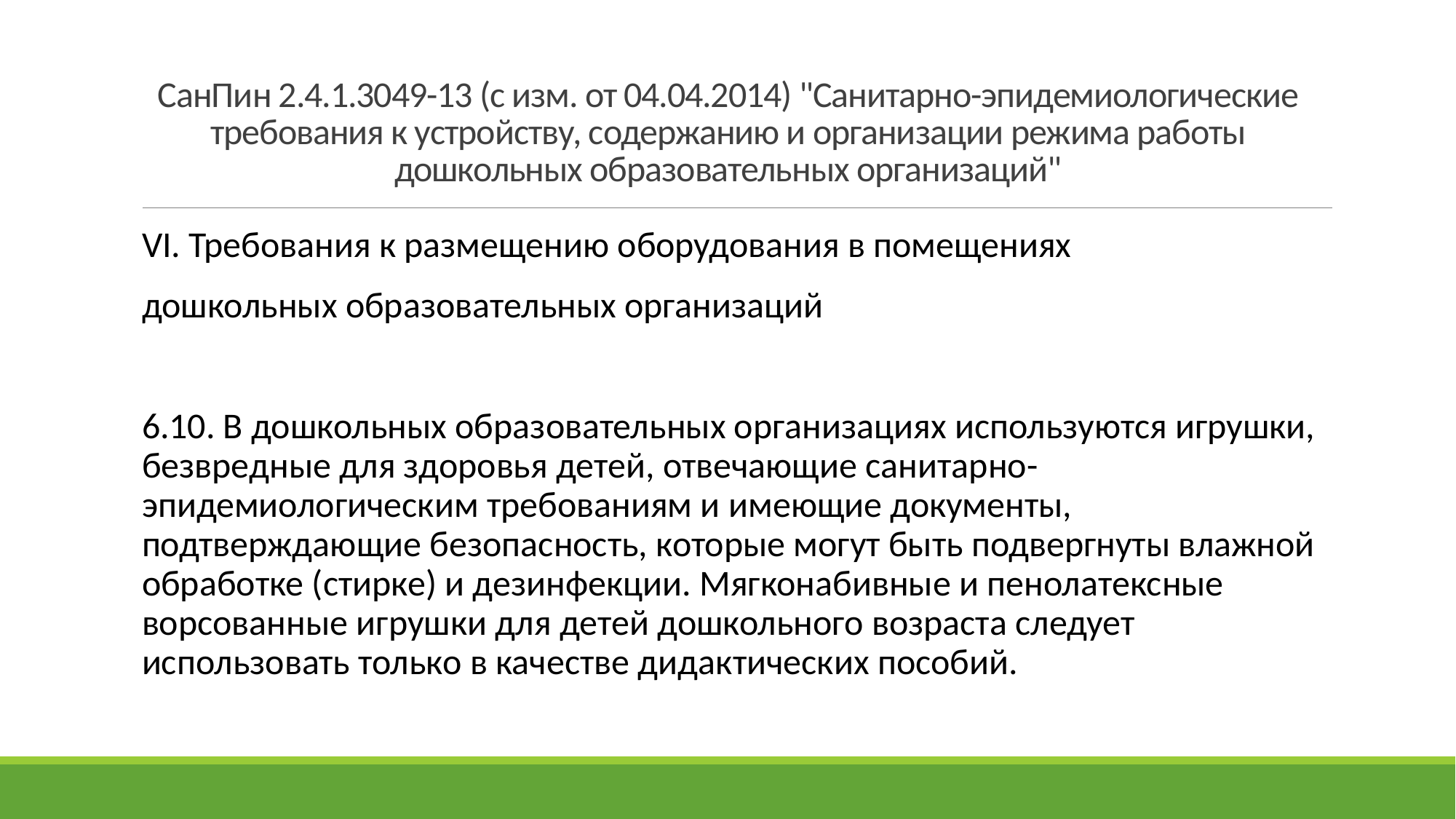

# СанПин 2.4.1.3049-13 (с изм. от 04.04.2014) "Санитарно-эпидемиологические требования к устройству, содержанию и организации режима работы дошкольных образовательных организаций"
VI. Требования к размещению оборудования в помещениях
дошкольных образовательных организаций

6.10. В дошкольных образовательных организациях используются игрушки, безвредные для здоровья детей, отвечающие санитарно-эпидемиологическим требованиям и имеющие документы, подтверждающие безопасность, которые могут быть подвергнуты влажной обработке (стирке) и дезинфекции. Мягконабивные и пенолатексные ворсованные игрушки для детей дошкольного возраста следует использовать только в качестве дидактических пособий.